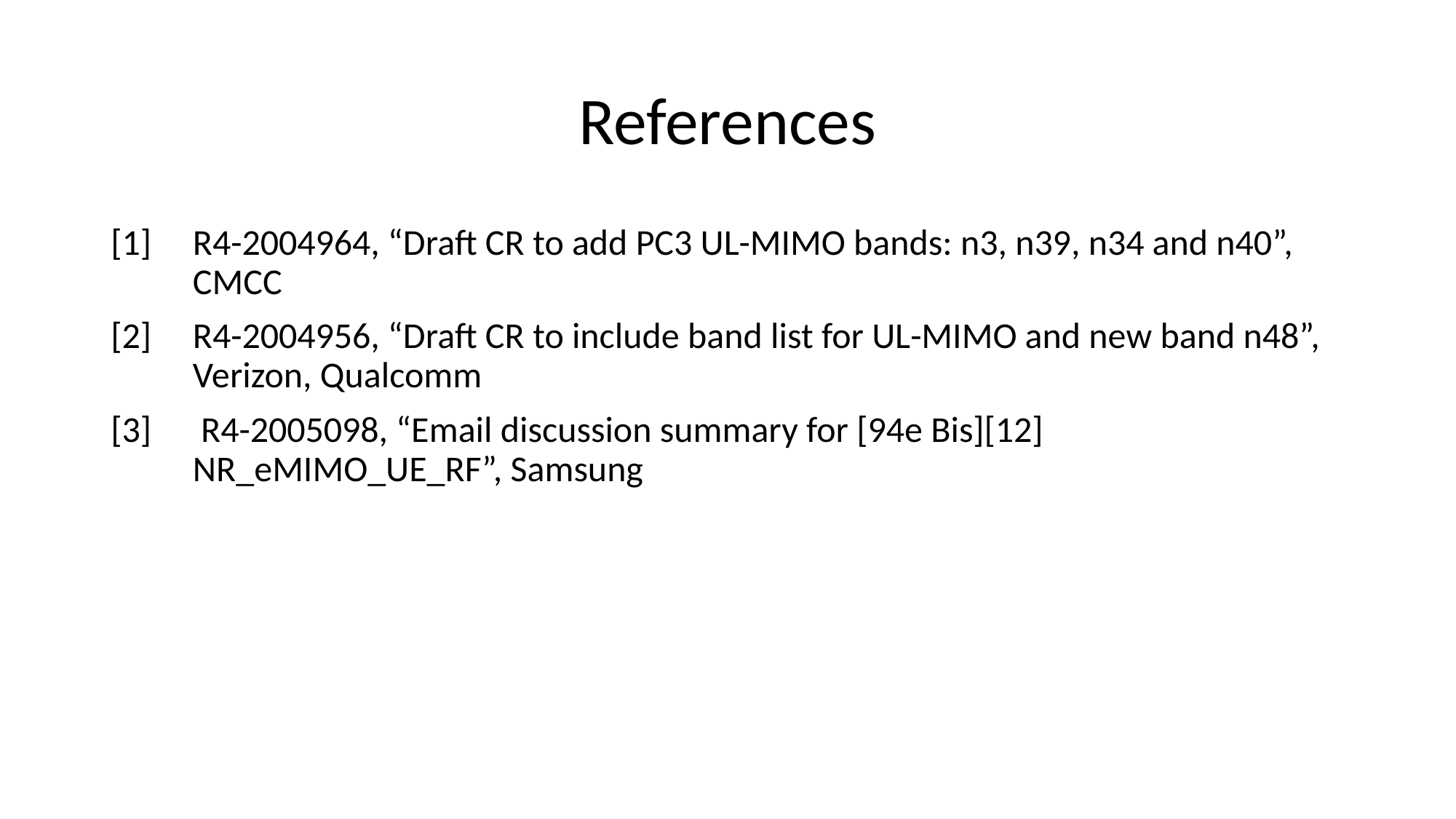

# References
[1] 	R4-2004964, “Draft CR to add PC3 UL-MIMO bands: n3, n39, n34 and n40”, CMCC
[2]	R4-2004956, “Draft CR to include band list for UL-MIMO and new band n48”, Verizon, Qualcomm
[3]	 R4-2005098, “Email discussion summary for [94e Bis][12] NR_eMIMO_UE_RF”, Samsung